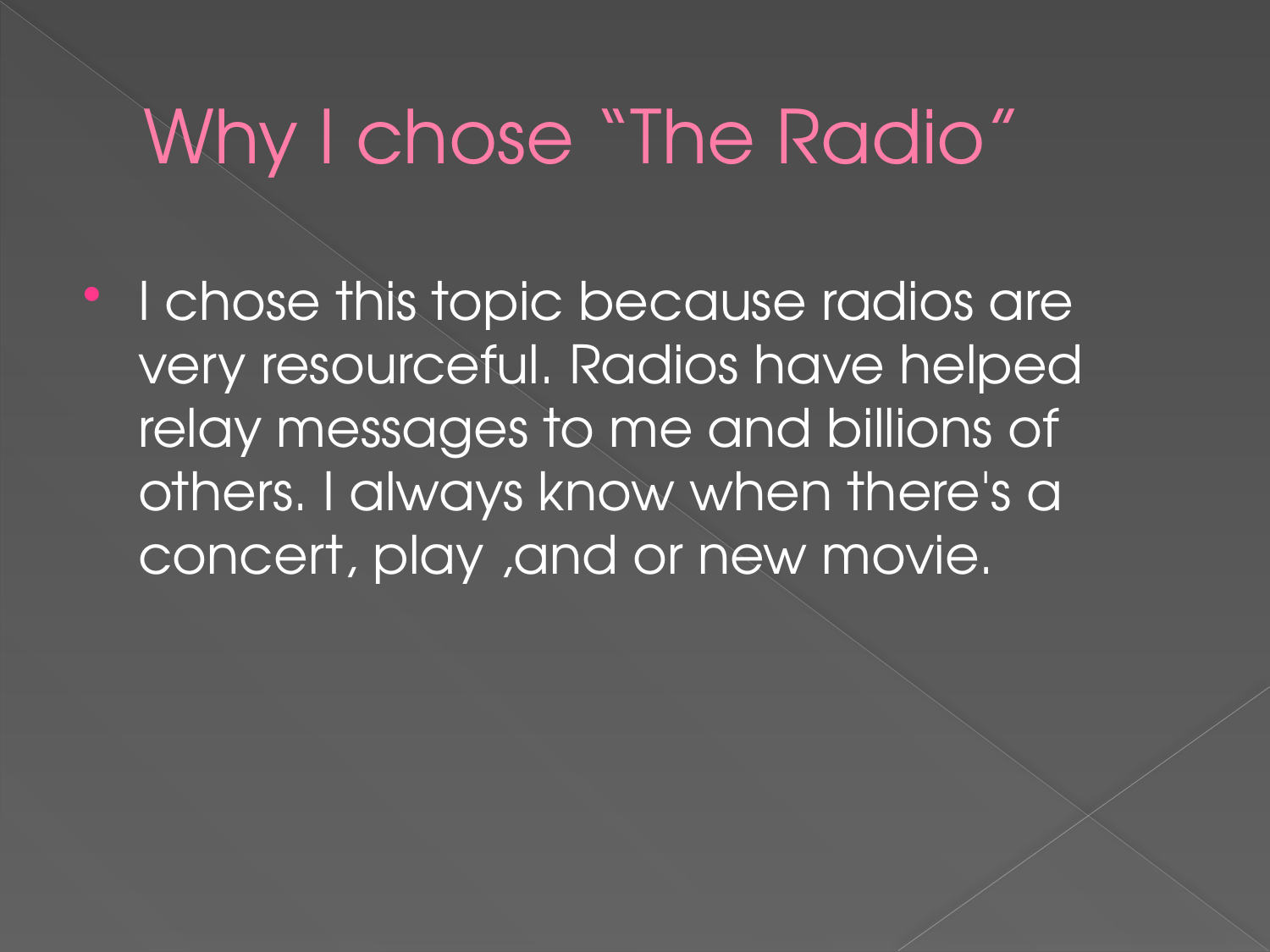

# Why I chose “The Radio”
I chose this topic because radios are very resourceful. Radios have helped relay messages to me and billions of others. I always know when there's a concert, play ,and or new movie.